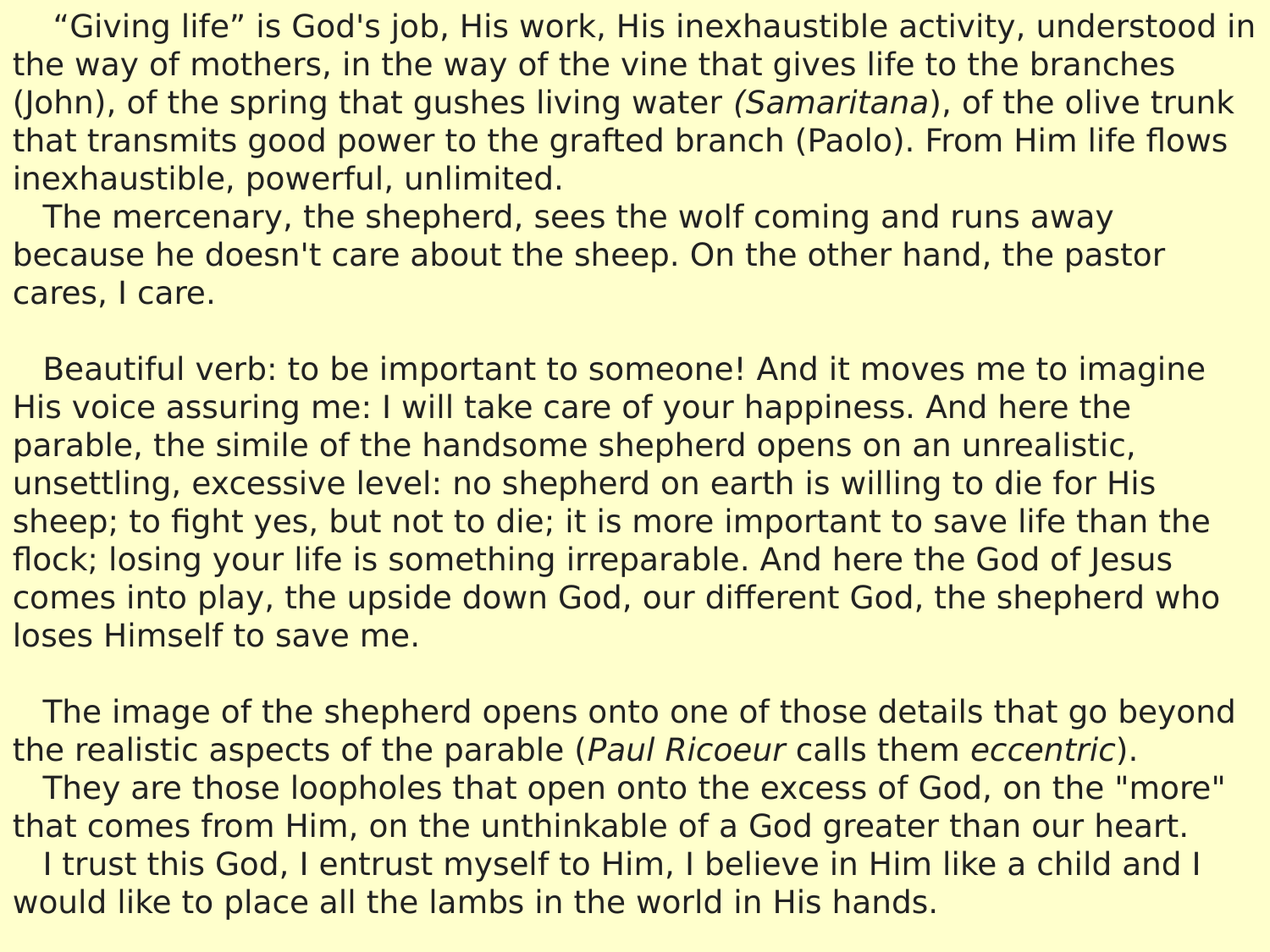

“Giving life” is God's job, His work, His inexhaustible activity, understood in the way of mothers, in the way of the vine that gives life to the branches (John), of the spring that gushes living water (Samaritana), of the olive trunk that transmits good power to the grafted branch (Paolo). From Him life flows inexhaustible, powerful, unlimited.
   The mercenary, the shepherd, sees the wolf coming and runs away because he doesn't care about the sheep. On the other hand, the pastor cares, I care.

   Beautiful verb: to be important to someone! And it moves me to imagine His voice assuring me: I will take care of your happiness. And here the parable, the simile of the handsome shepherd opens on an unrealistic, unsettling, excessive level: no shepherd on earth is willing to die for His sheep; to fight yes, but not to die; it is more important to save life than the flock; losing your life is something irreparable. And here the God of Jesus comes into play, the upside down God, our different God, the shepherd who loses Himself to save me.

   The image of the shepherd opens onto one of those details that go beyond the realistic aspects of the parable (Paul Ricoeur calls them eccentric).
   They are those loopholes that open onto the excess of God, on the "more" that comes from Him, on the unthinkable of a God greater than our heart.
   I trust this God, I entrust myself to Him, I believe in Him like a child and I would like to place all the lambs in the world in His hands.